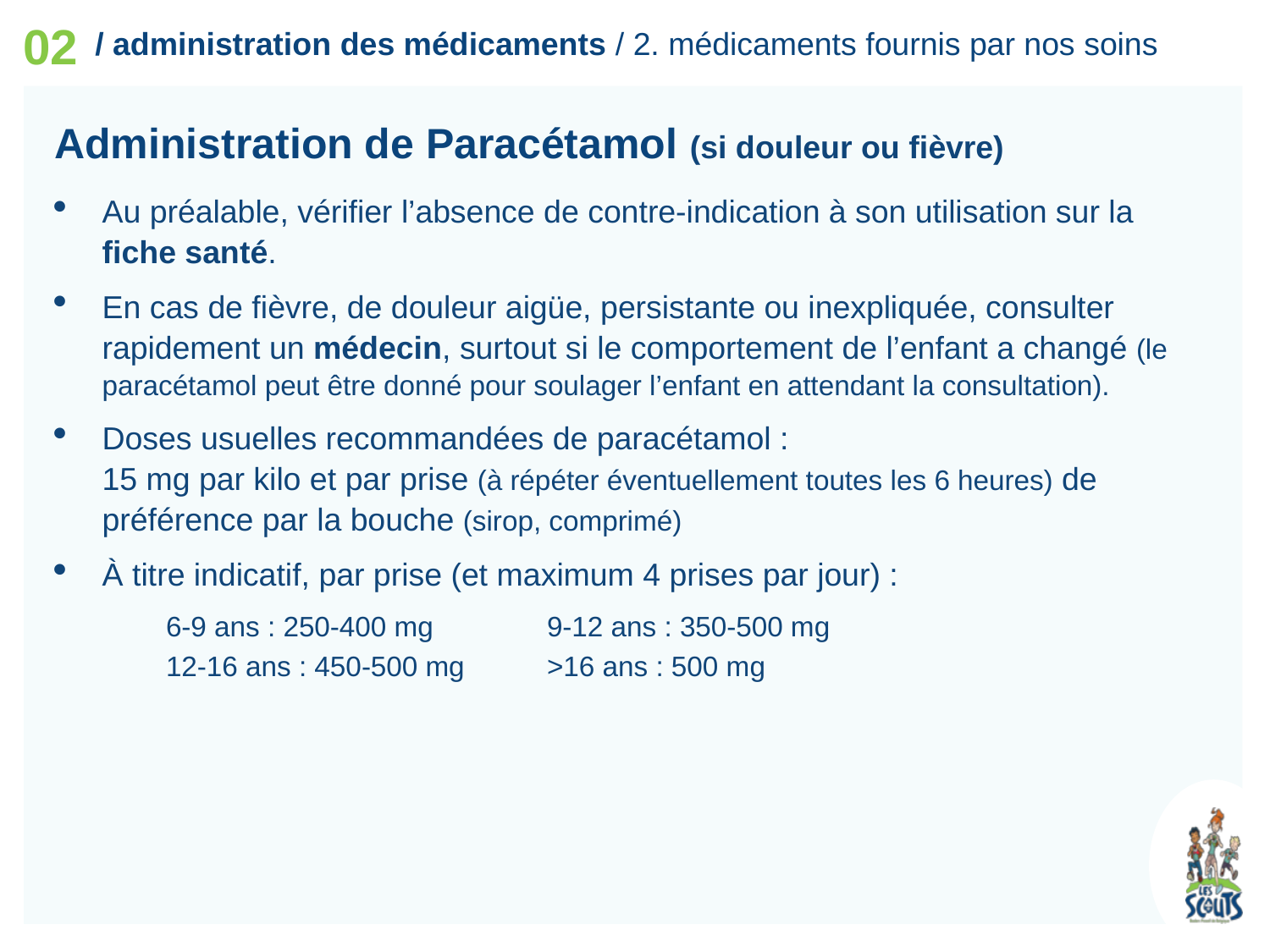

02
/ administration des médicaments / 2. médicaments fournis par nos soins
Administration de Paracétamol (si douleur ou fièvre)
Au préalable, vérifier l’absence de contre-indication à son utilisation sur la fiche santé.
En cas de fièvre, de douleur aigüe, persistante ou inexpliquée, consulter rapidement un médecin, surtout si le comportement de l’enfant a changé (le paracétamol peut être donné pour soulager l’enfant en attendant la consultation).
Doses usuelles recommandées de paracétamol :
15 mg par kilo et par prise (à répéter éventuellement toutes les 6 heures) de préférence par la bouche (sirop, comprimé)
À titre indicatif, par prise (et maximum 4 prises par jour) :
6-9 ans : 250-400 mg	9-12 ans : 350-500 mg
12-16 ans : 450-500 mg	>16 ans : 500 mg